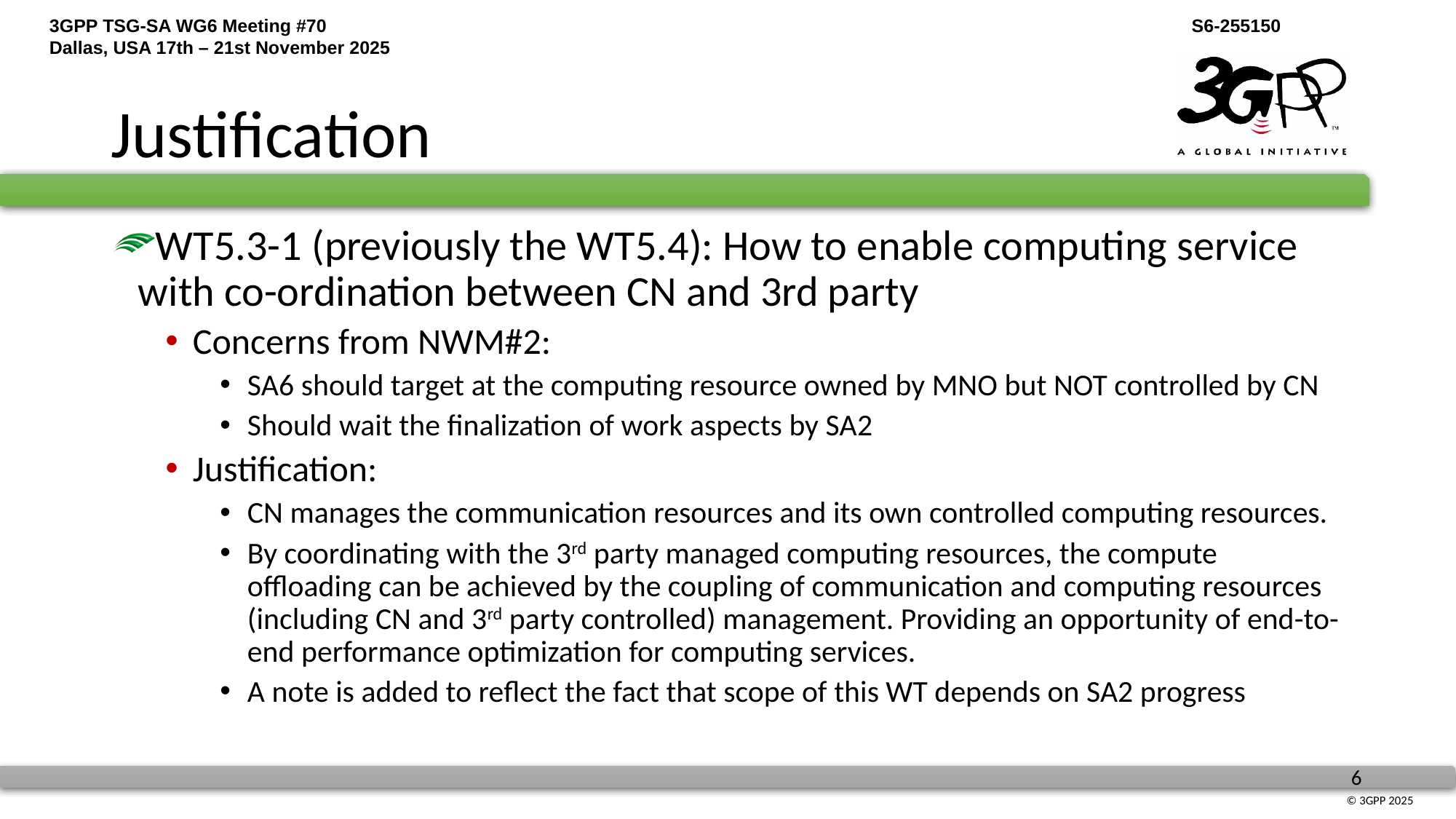

# Justification
WT5.3-1 (previously the WT5.4): How to enable computing service with co-ordination between CN and 3rd party
Concerns from NWM#2:
SA6 should target at the computing resource owned by MNO but NOT controlled by CN
Should wait the finalization of work aspects by SA2
Justification:
CN manages the communication resources and its own controlled computing resources.
By coordinating with the 3rd party managed computing resources, the compute offloading can be achieved by the coupling of communication and computing resources (including CN and 3rd party controlled) management. Providing an opportunity of end-to-end performance optimization for computing services.
A note is added to reflect the fact that scope of this WT depends on SA2 progress